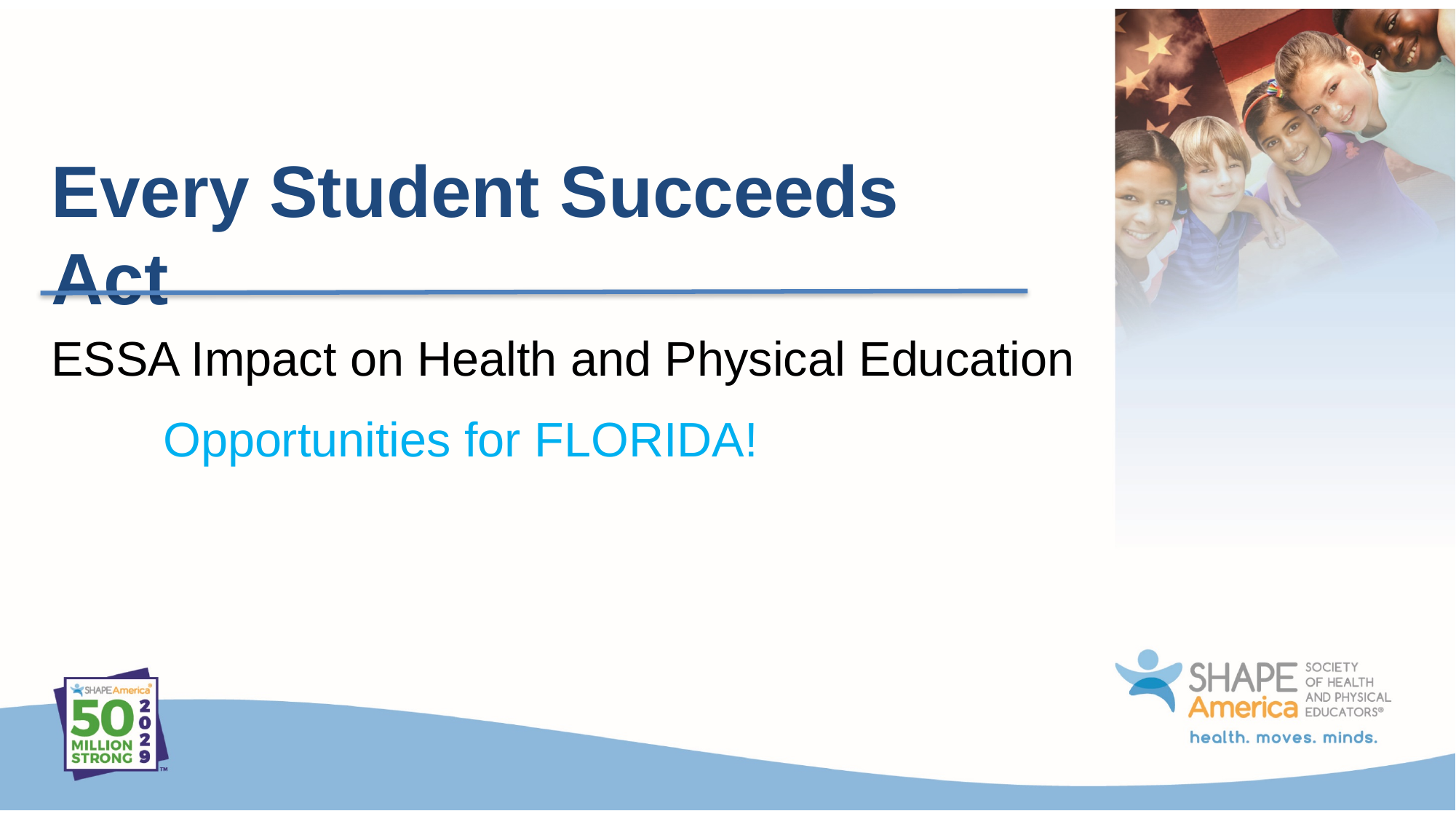

# Every Student Succeeds Act
ESSA Impact on Health and Physical Education
Opportunities for FLORIDA!